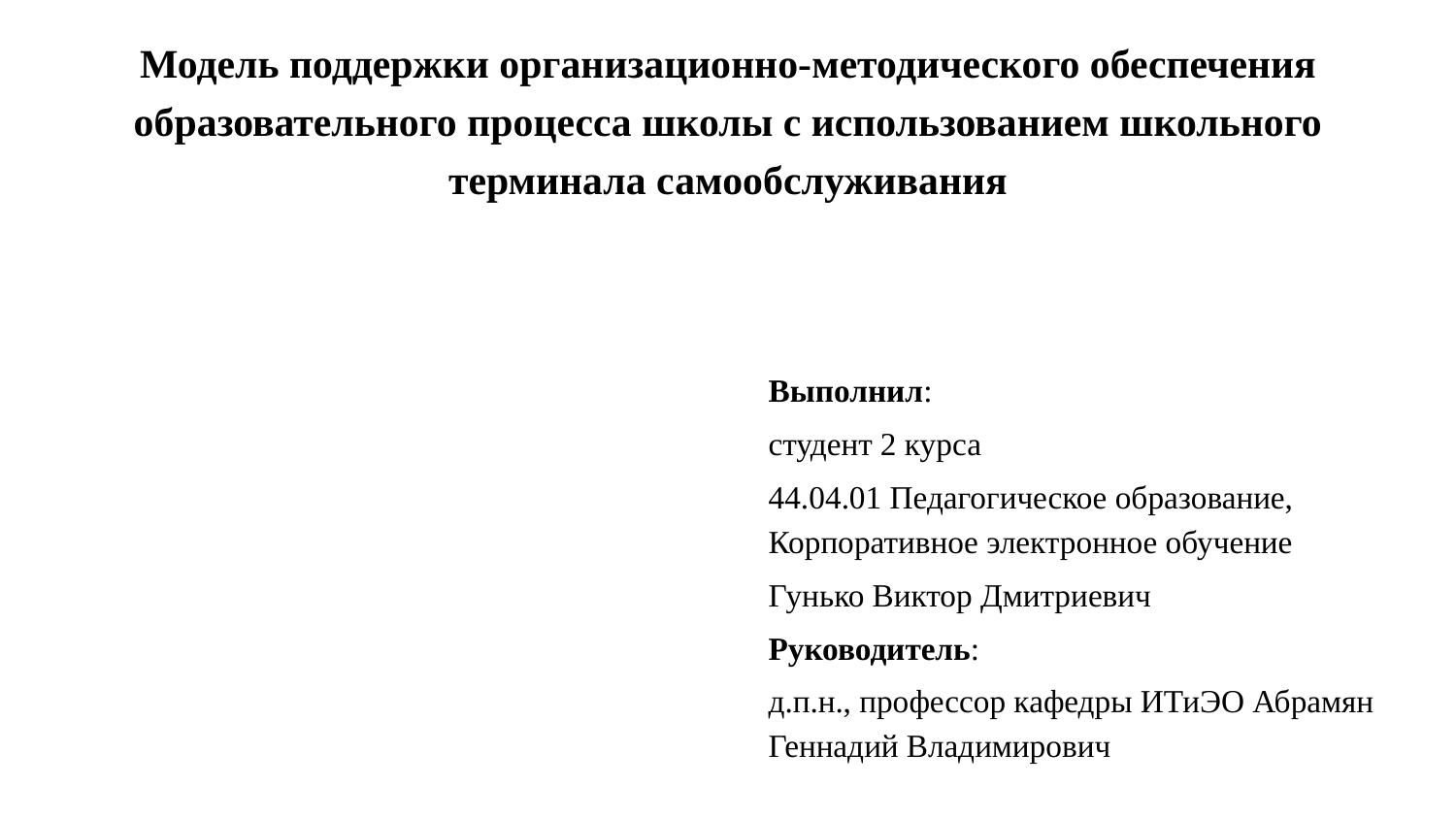

# Модель поддержки организационно-методического обеспечения образовательного процесса школы с использованием школьного терминала самообслуживания
Выполнил:
студент 2 курса
44.04.01 Педагогическое образование, Корпоративное электронное обучение
Гунько Виктор Дмитриевич
Руководитель:
д.п.н., профессор кафедры ИТиЭО Абрамян Геннадий Владимирович